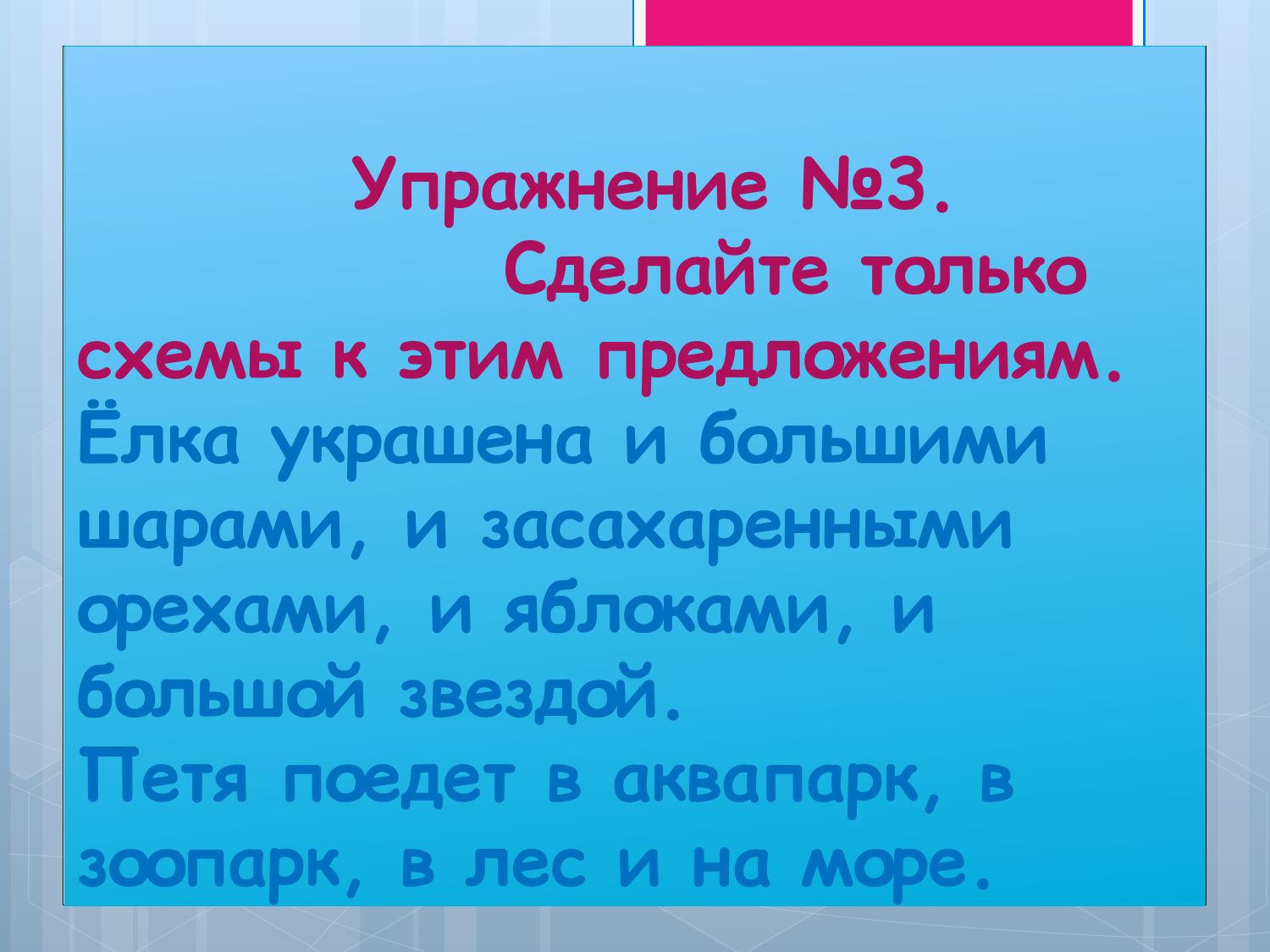

# Упражнение №3.                      Сделайте только схемы к этим предложениям. Ёлка украшена и большими шарами, и засахаренными орехами, и яблоками, и большой звездой. Петя поедет в аквапарк, в зоопарк, в лес и на море.